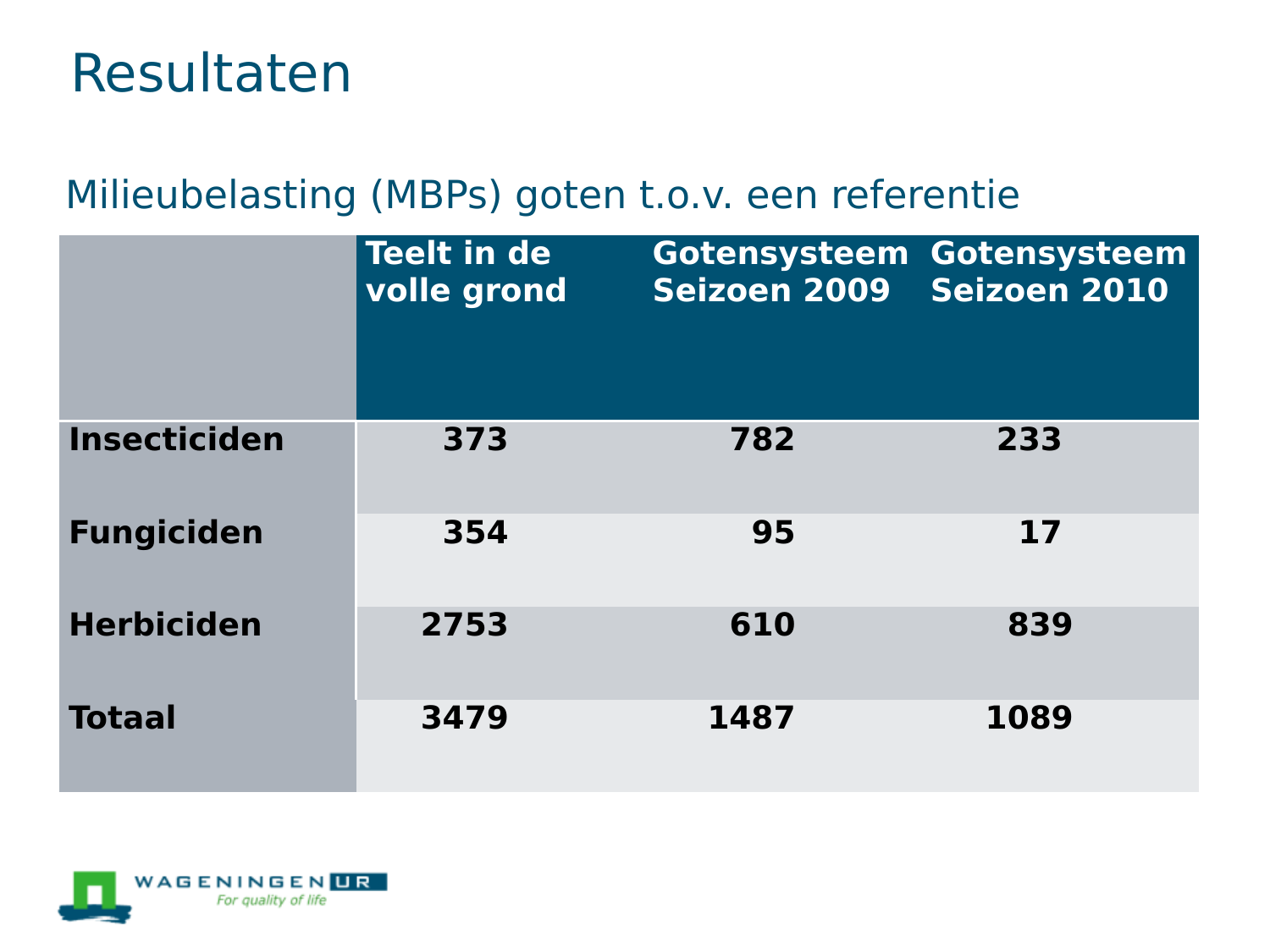

# Resultaten
Milieubelasting (MBPs) goten t.o.v. een referentie
|  | Teelt in de volle grond | Gotensysteem Seizoen 2009 | Gotensysteem Seizoen 2010 |
| --- | --- | --- | --- |
| Insecticiden | 373 | 782 | 233 |
| Fungiciden | 354 | 95 | 17 |
| Herbiciden | 2753 | 610 | 839 |
| Totaal | 3479 | 1487 | 1089 |